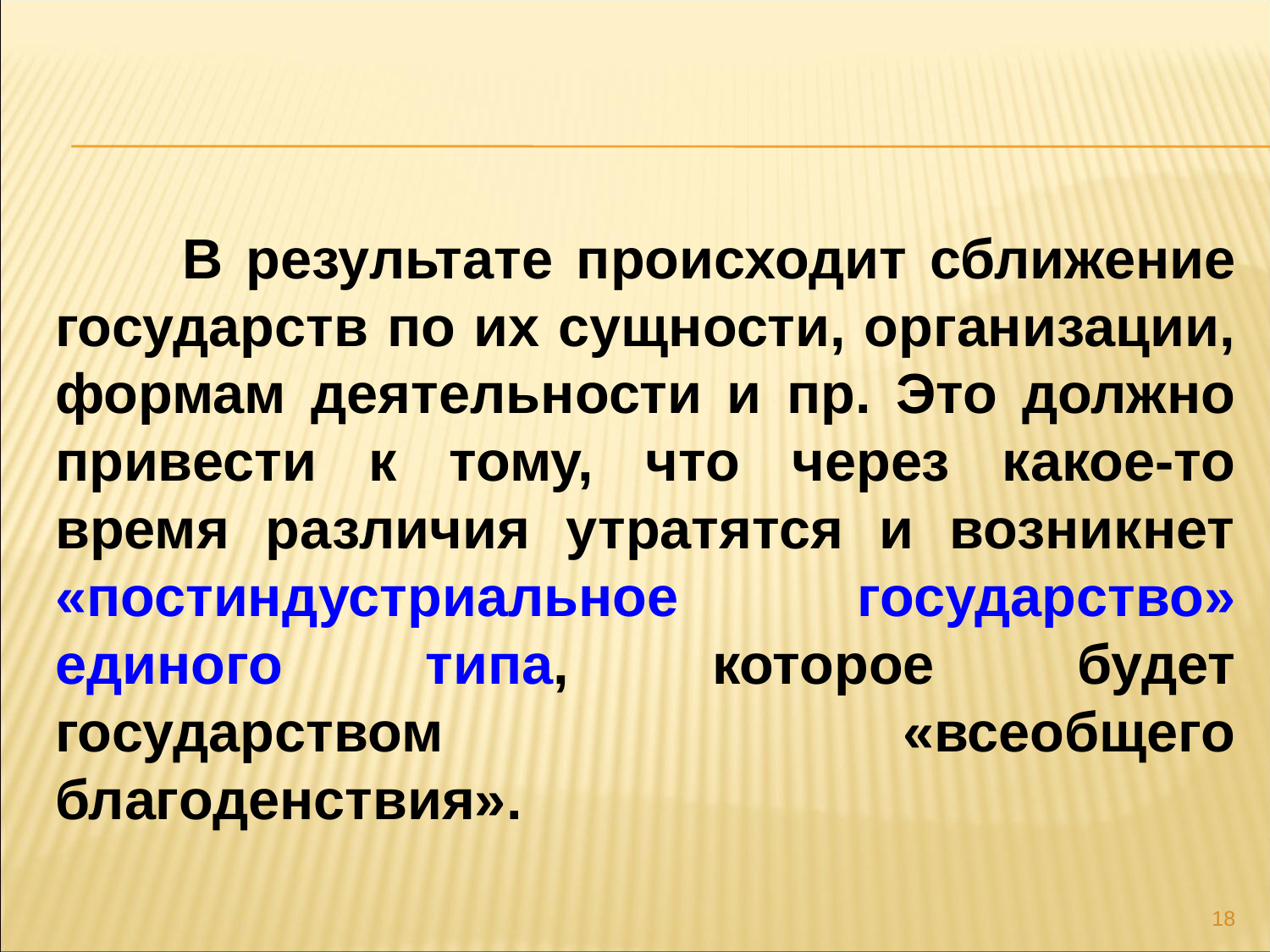

В результате происходит сближение государств по их сущности, организации, формам деятельности и пр. Это должно привести к тому, что через какое-то время различия утратятся и возникнет «постиндустриальное государство» единого типа, которое будет государством «всеобщего благоденствия».
18